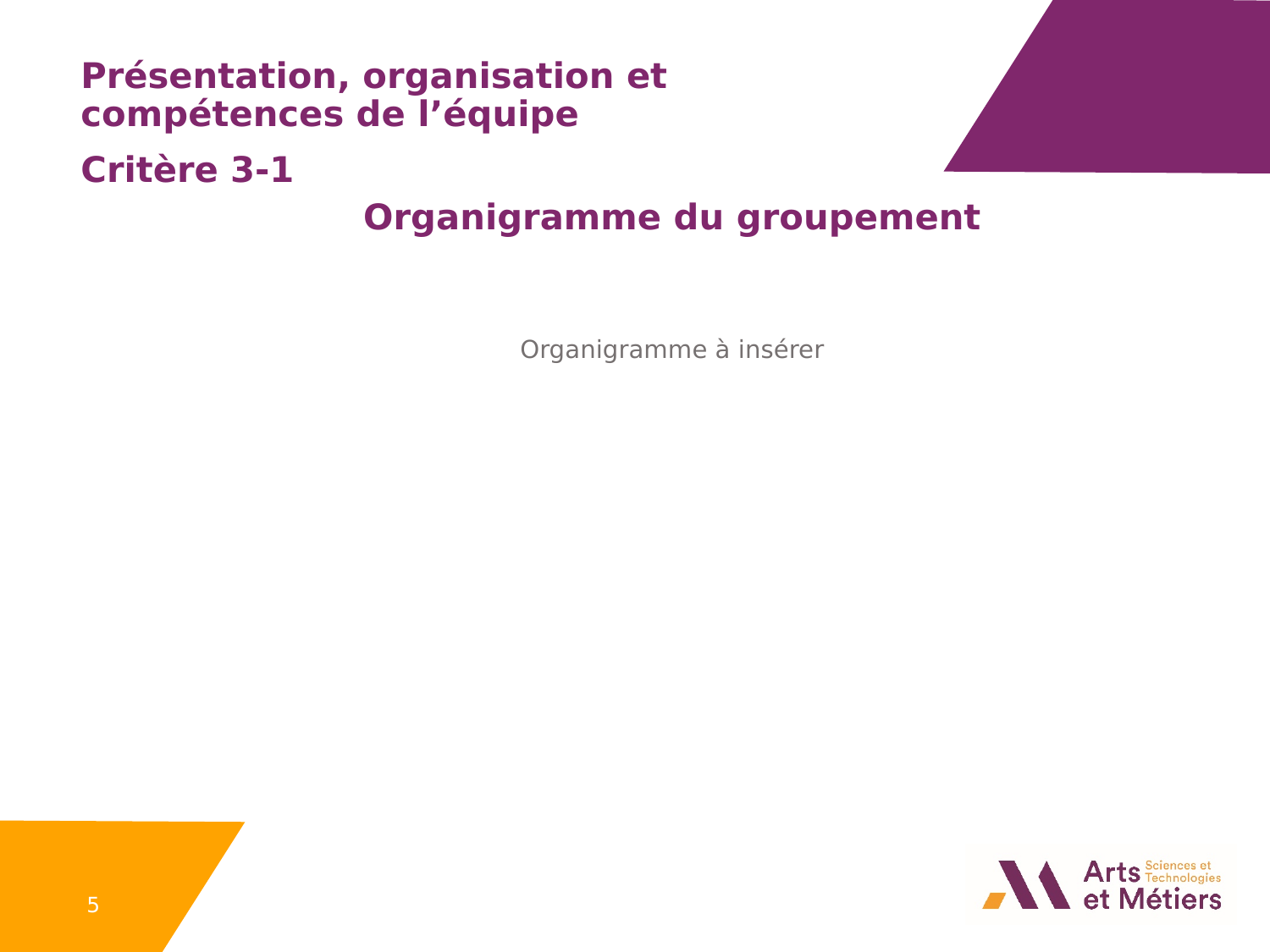

Présentation, organisation et compétences de l’équipe
Critère 3-1
Organigramme du groupement
Organigramme à insérer
5